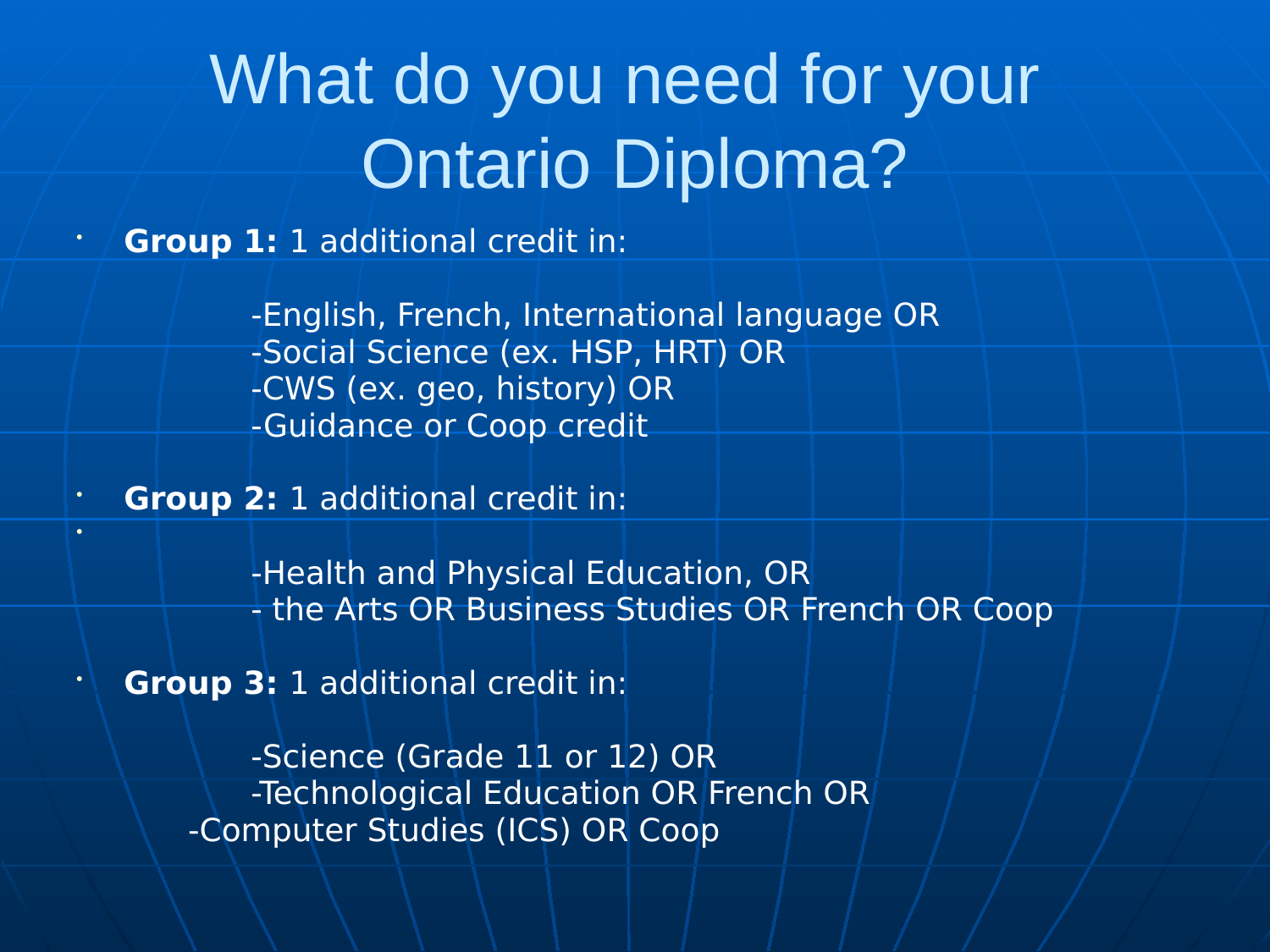

# What do you need for your Ontario Diploma?
Group 1: 1 additional credit in:

		-English, French, International language OR
		-Social Science (ex. HSP, HRT) OR
 		-CWS (ex. geo, history) OR
		-Guidance or Coop credit

Group 2: 1 additional credit in:

		-Health and Physical Education, OR
		- the Arts OR Business Studies OR French OR Coop

Group 3: 1 additional credit in:

		-Science (Grade 11 or 12) OR
		-Technological Education OR French OR
           -Computer Studies (ICS) OR Coop